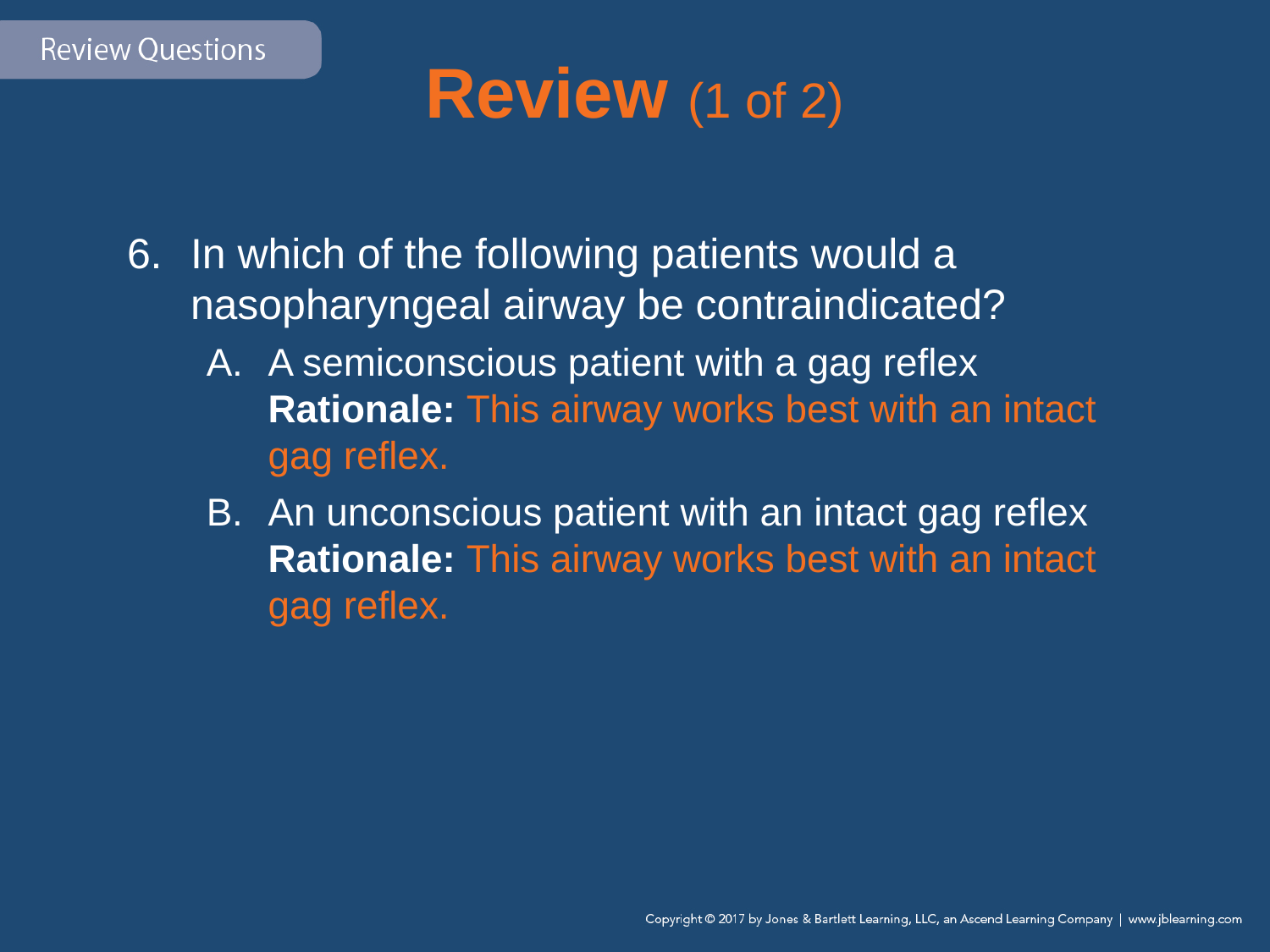

# Review (1 of 2)
In which of the following patients would a nasopharyngeal airway be contraindicated?
A semiconscious patient with a gag reflex
Rationale: This airway works best with an intact gag reflex.
An unconscious patient with an intact gag reflex
Rationale: This airway works best with an intact gag reflex.